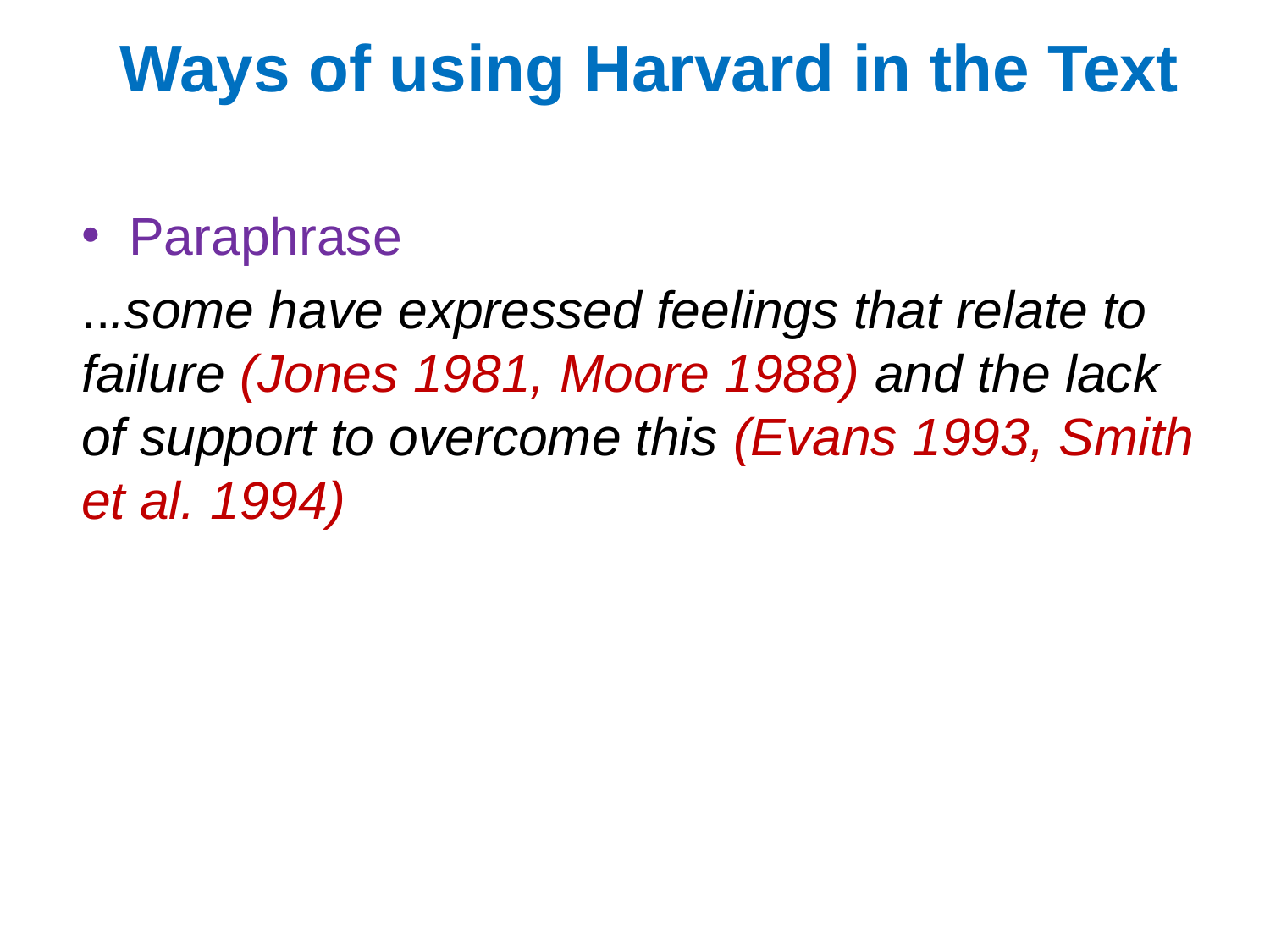

Ways of using Harvard in the Text
Paraphrase
...some have expressed feelings that relate to failure (Jones 1981, Moore 1988) and the lack of support to overcome this (Evans 1993, Smith et al. 1994)